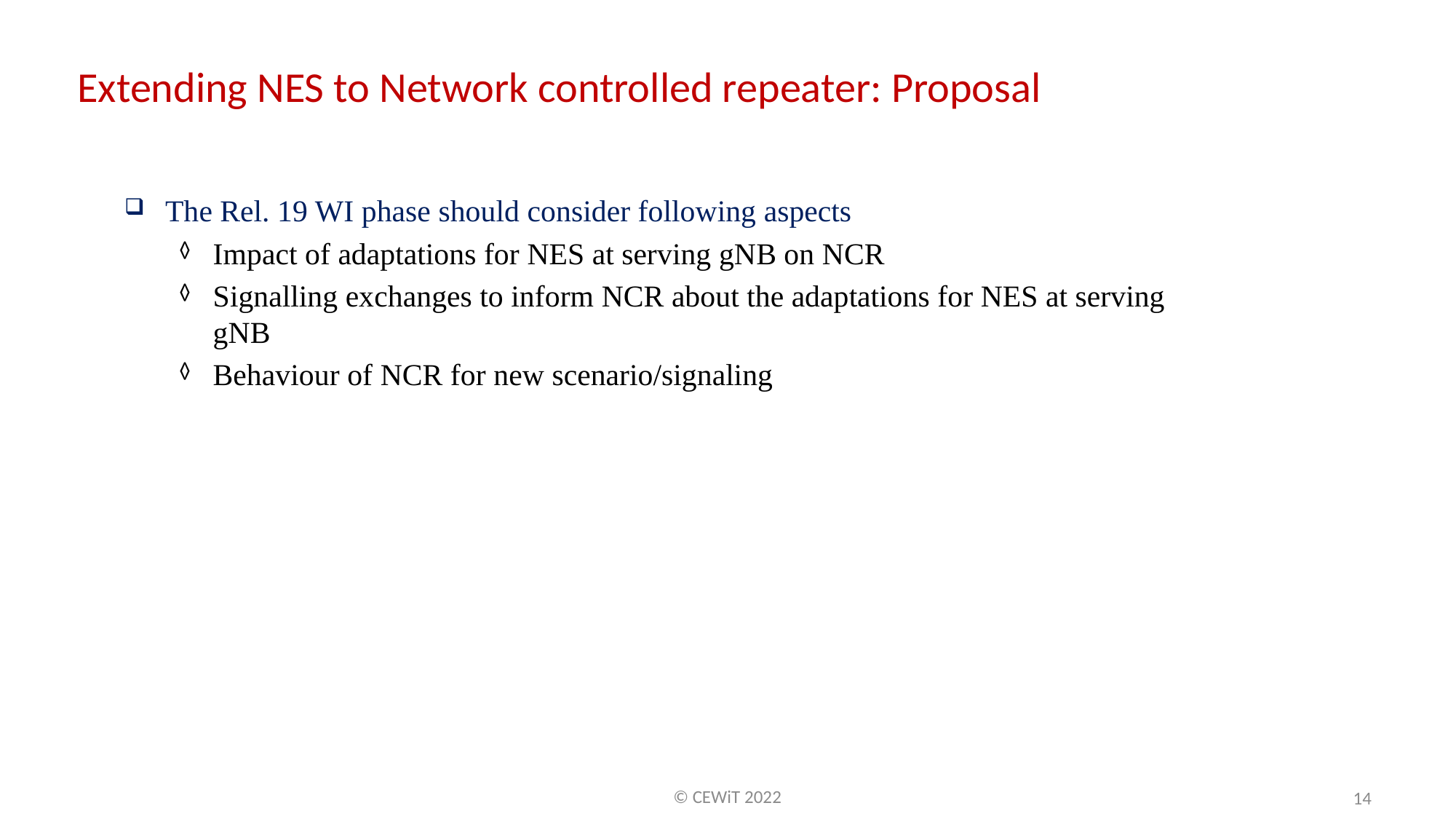

Extending NES to Network controlled repeater: Proposal

The Rel. 19 WI phase should consider following aspects
Impact of adaptations for NES at serving gNB on NCR
Signalling exchanges to inform NCR about the adaptations for NES at serving gNB
Behaviour of NCR for new scenario/signaling

© CEWiT 2022
14